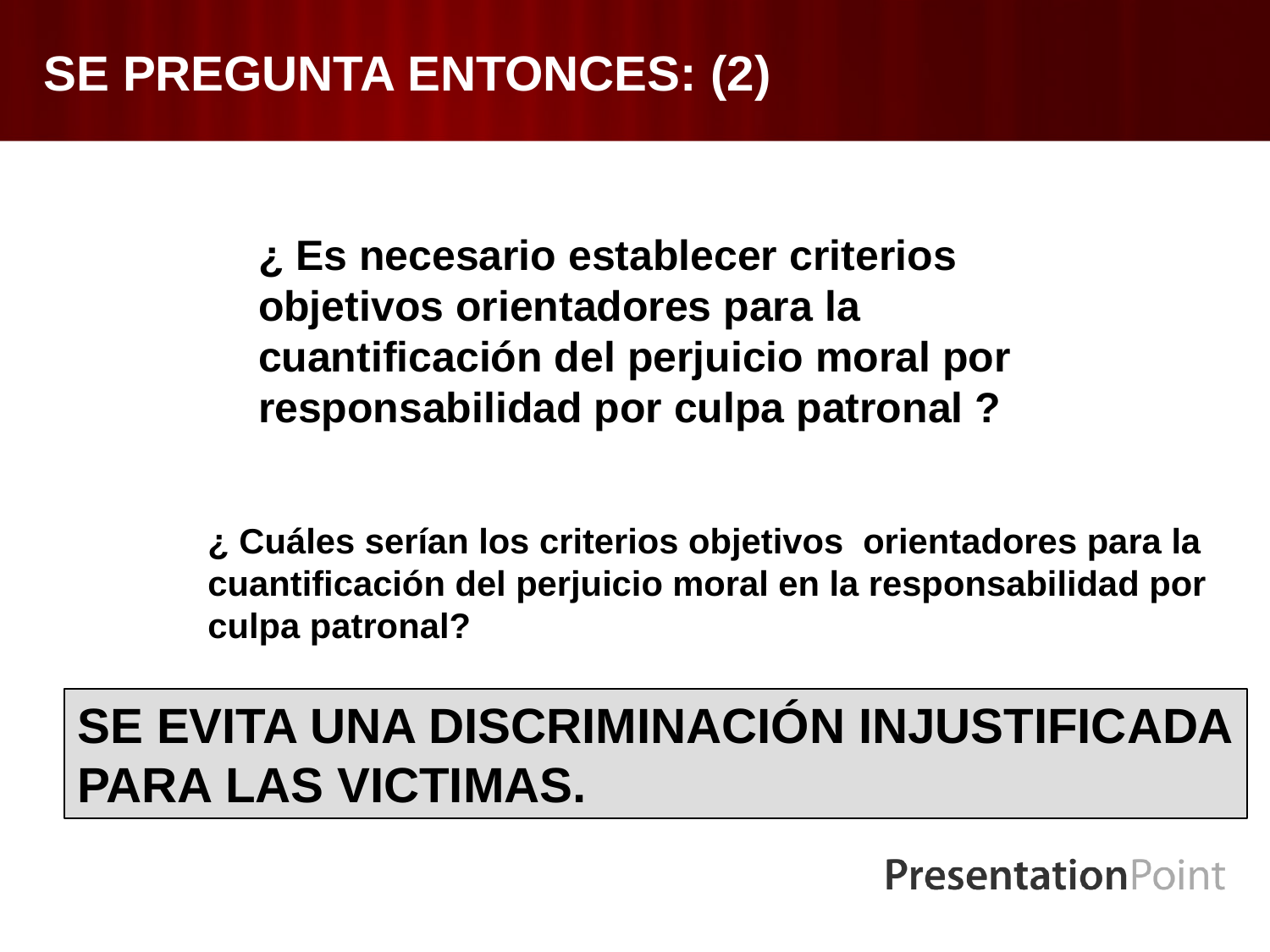

# SE PREGUNTA ENTONCES: (2)
¿ Es necesario establecer criterios objetivos orientadores para la cuantificación del perjuicio moral por responsabilidad por culpa patronal ?
¿ Cuáles serían los criterios objetivos  orientadores para la cuantificación del perjuicio moral en la responsabilidad por culpa patronal?
SE EVITA UNA DISCRIMINACIÓN INJUSTIFICADA
PARA LAS VICTIMAS.